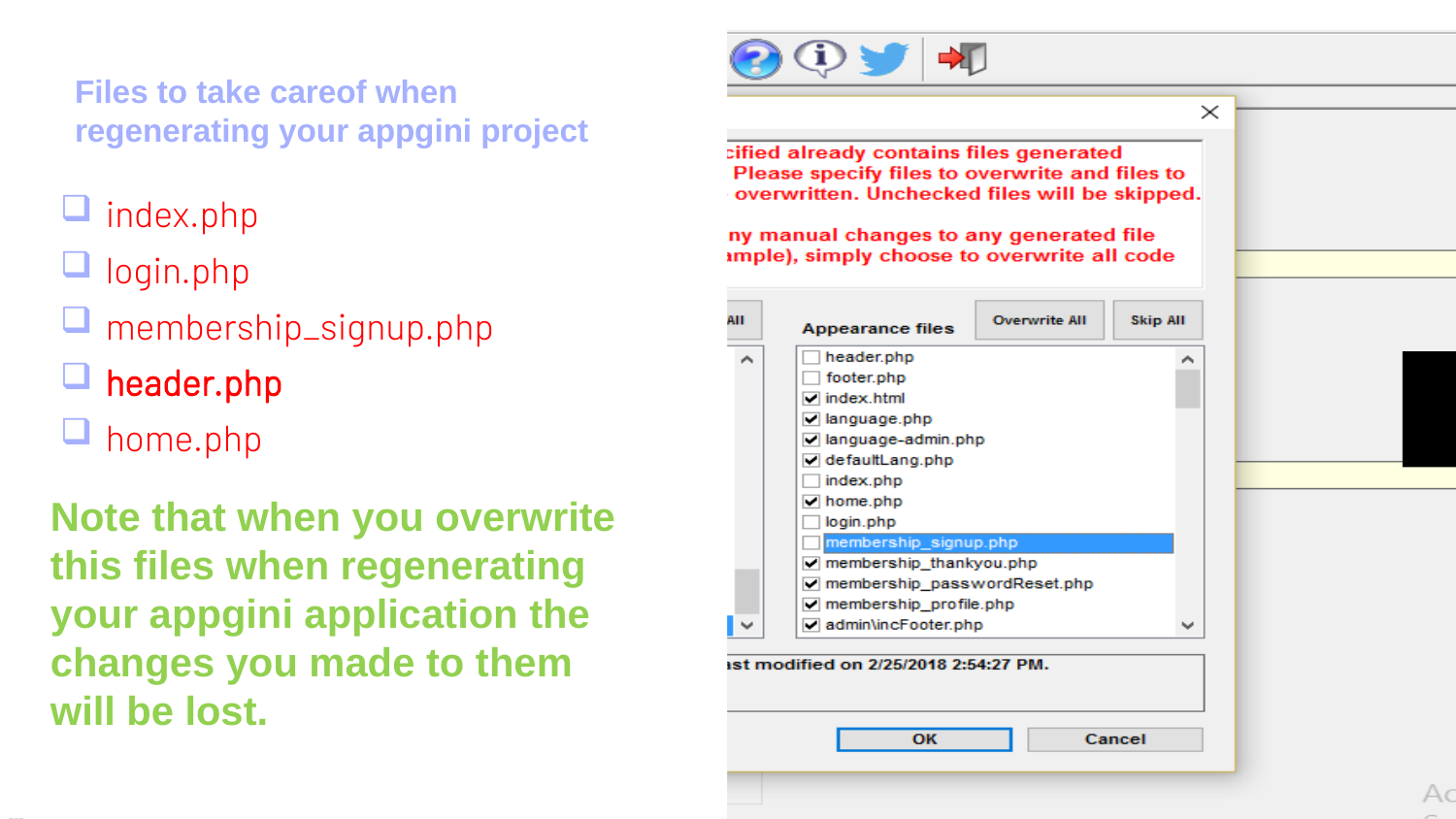

Files to take careof when regenerating your appgini project
index.php
login.php
membership_signup.php
header.php
home.php
17
Note that when you overwrite this files when regenerating your appgini application the changes you made to them will be lost.